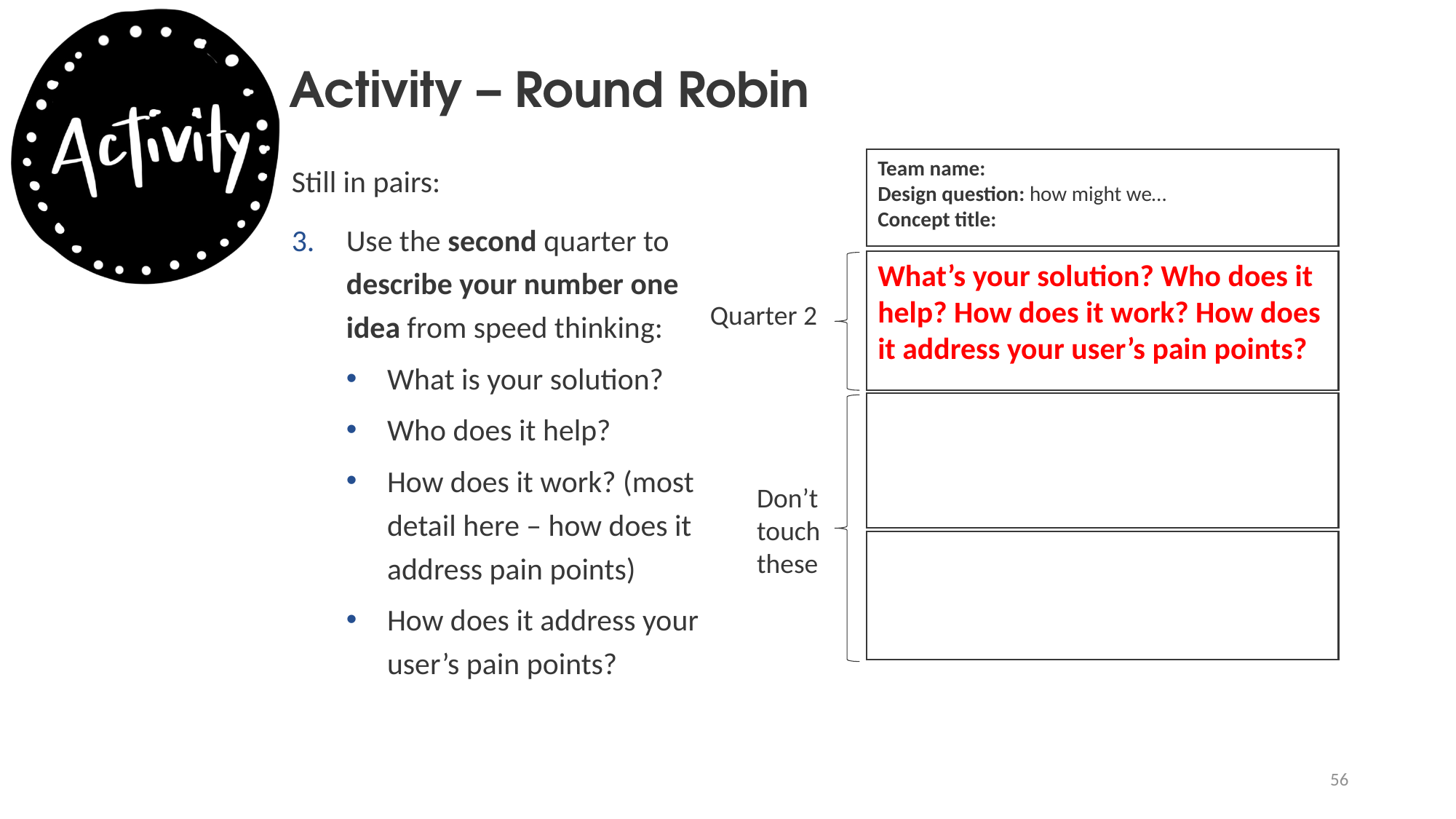

# Activity – Round Robin
Still in pairs:
Use the second quarter to describe your number one idea from speed thinking:
What is your solution?
Who does it help?
How does it work? (most detail here – how does it address pain points)
How does it address your user’s pain points?
Team name:
Design question: how might we…
Concept title:
What’s your solution? Who does it help? How does it work? How does it address your user’s pain points?

Quarter 2

Don’t touch these
56